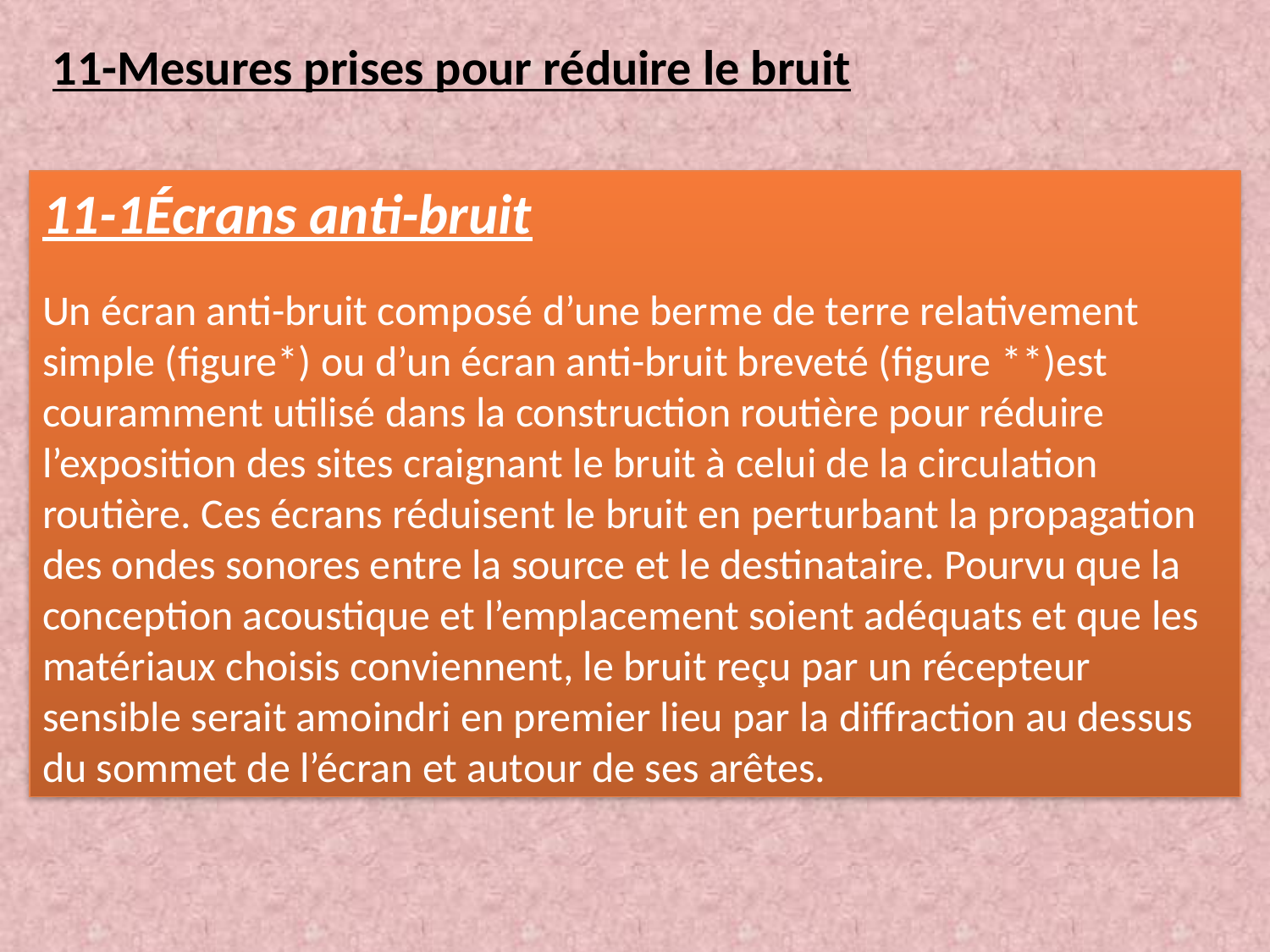

11-Mesures prises pour réduire le bruit
11-1Écrans anti-bruit

Un écran anti-bruit composé d’une berme de terre relativement simple (figure*) ou d’un écran anti-bruit breveté (figure **)est couramment utilisé dans la construction routière pour réduire l’exposition des sites craignant le bruit à celui de la circulation routière. Ces écrans réduisent le bruit en perturbant la propagation des ondes sonores entre la source et le destinataire. Pourvu que la conception acoustique et l’emplacement soient adéquats et que les matériaux choisis conviennent, le bruit reçu par un récepteur sensible serait amoindri en premier lieu par la diffraction au dessus du sommet de l’écran et autour de ses arêtes.